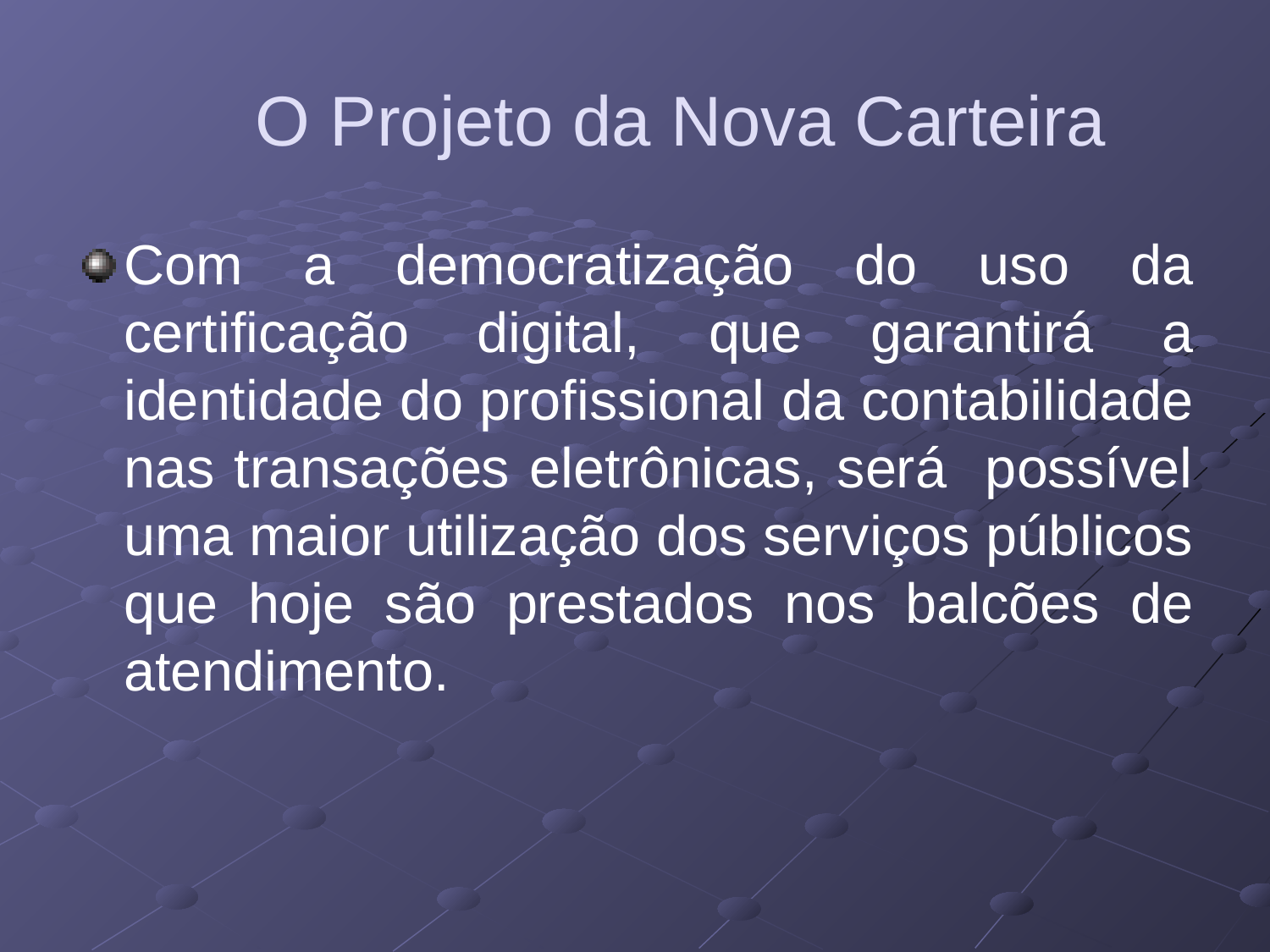

# O Projeto da Nova Carteira
Com a democratização do uso da certificação digital, que garantirá a identidade do profissional da contabilidade nas transações eletrônicas, será  possível uma maior utilização dos serviços públicos que hoje são prestados nos balcões de atendimento.